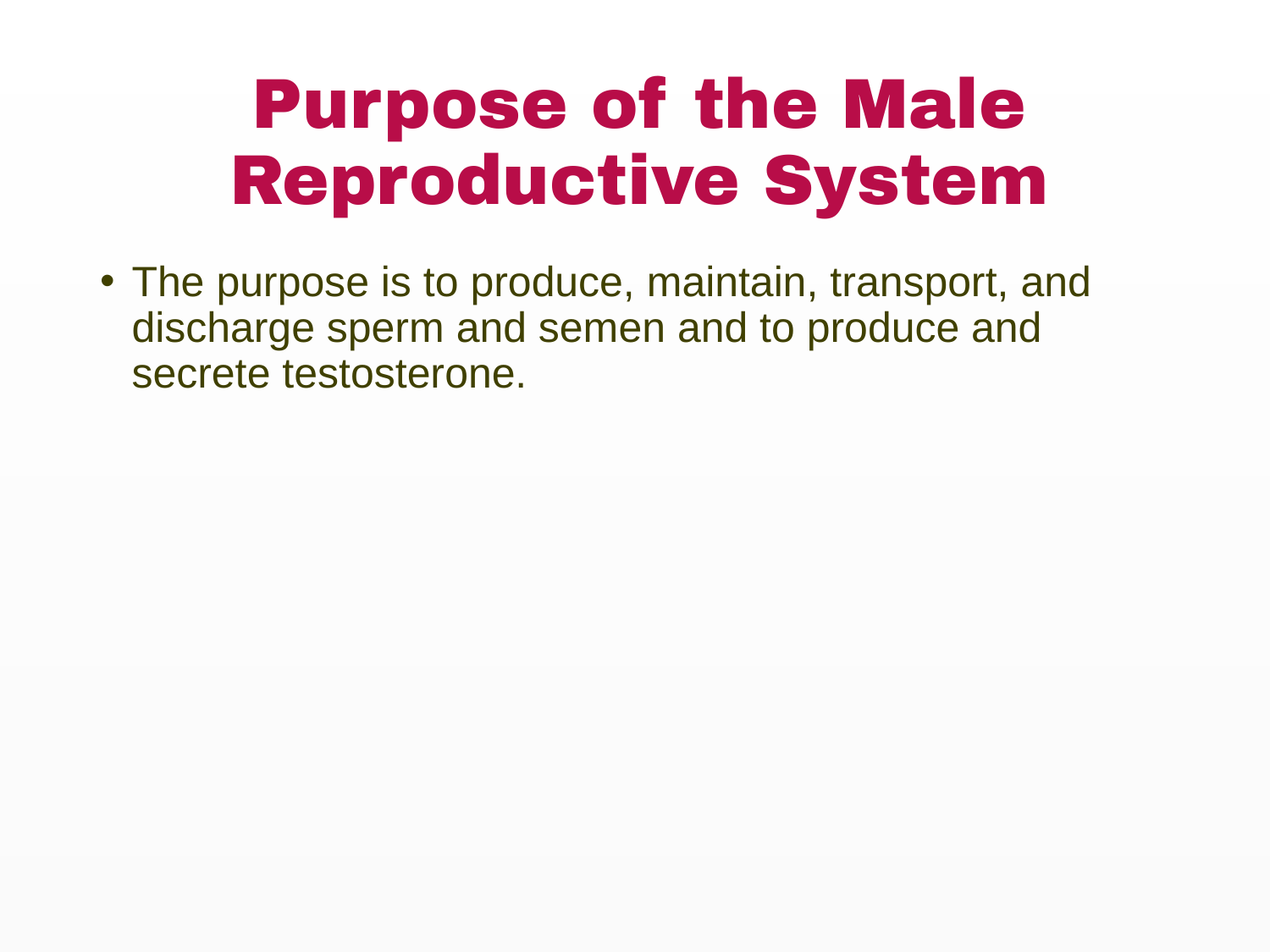

# Purpose of the Male Reproductive System
The purpose is to produce, maintain, transport, and discharge sperm and semen and to produce and secrete testosterone.